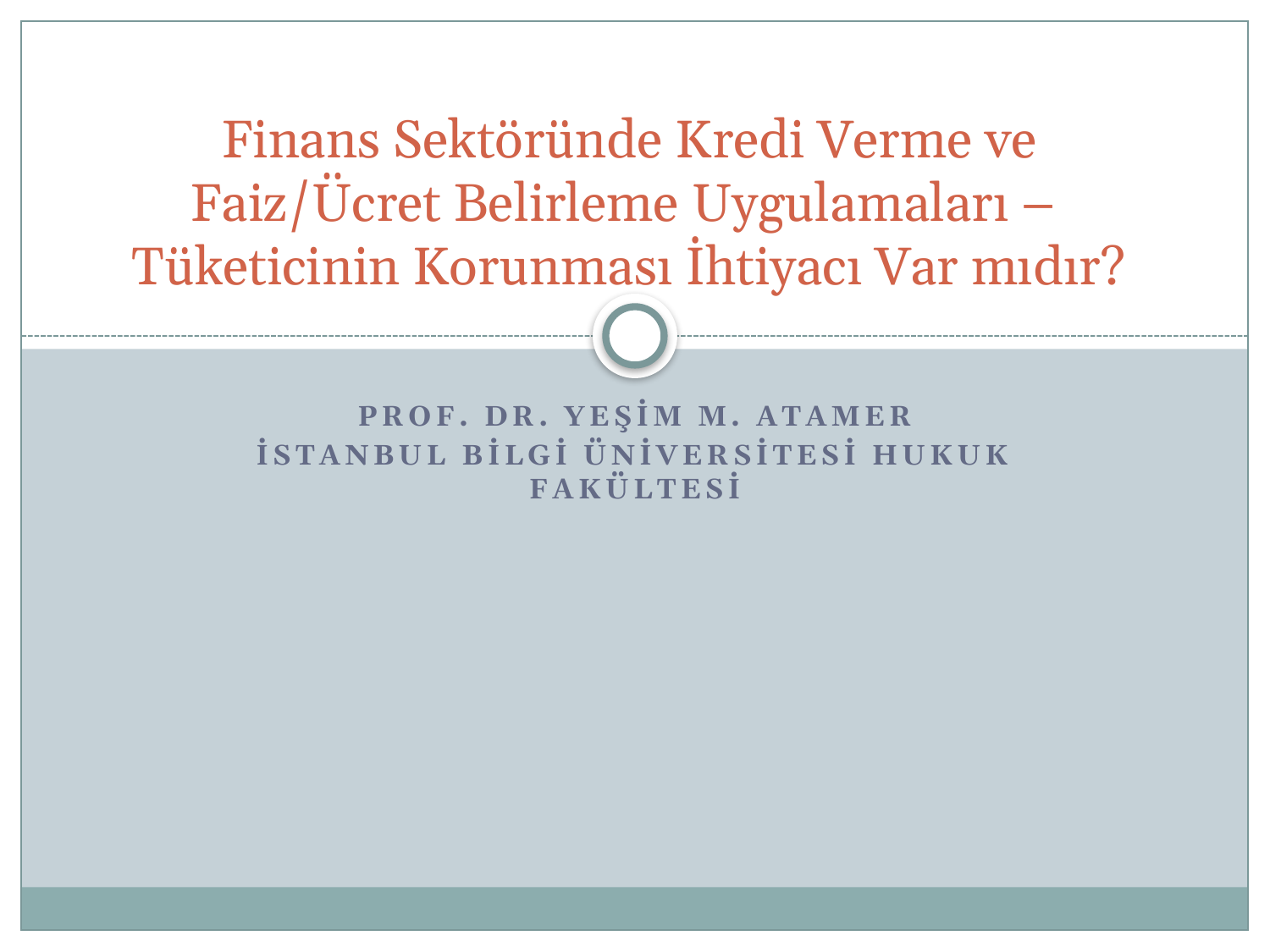

# Finans Sektöründe Kredi Verme ve Faiz/Ücret Belirleme Uygulamaları – Tüketicinin Korunması İhtiyacı Var mıdır?
Prof. Dr. Yeşim M. Atamer
İstanbul Bilgi Üniversitesi Hukuk Fakültesi